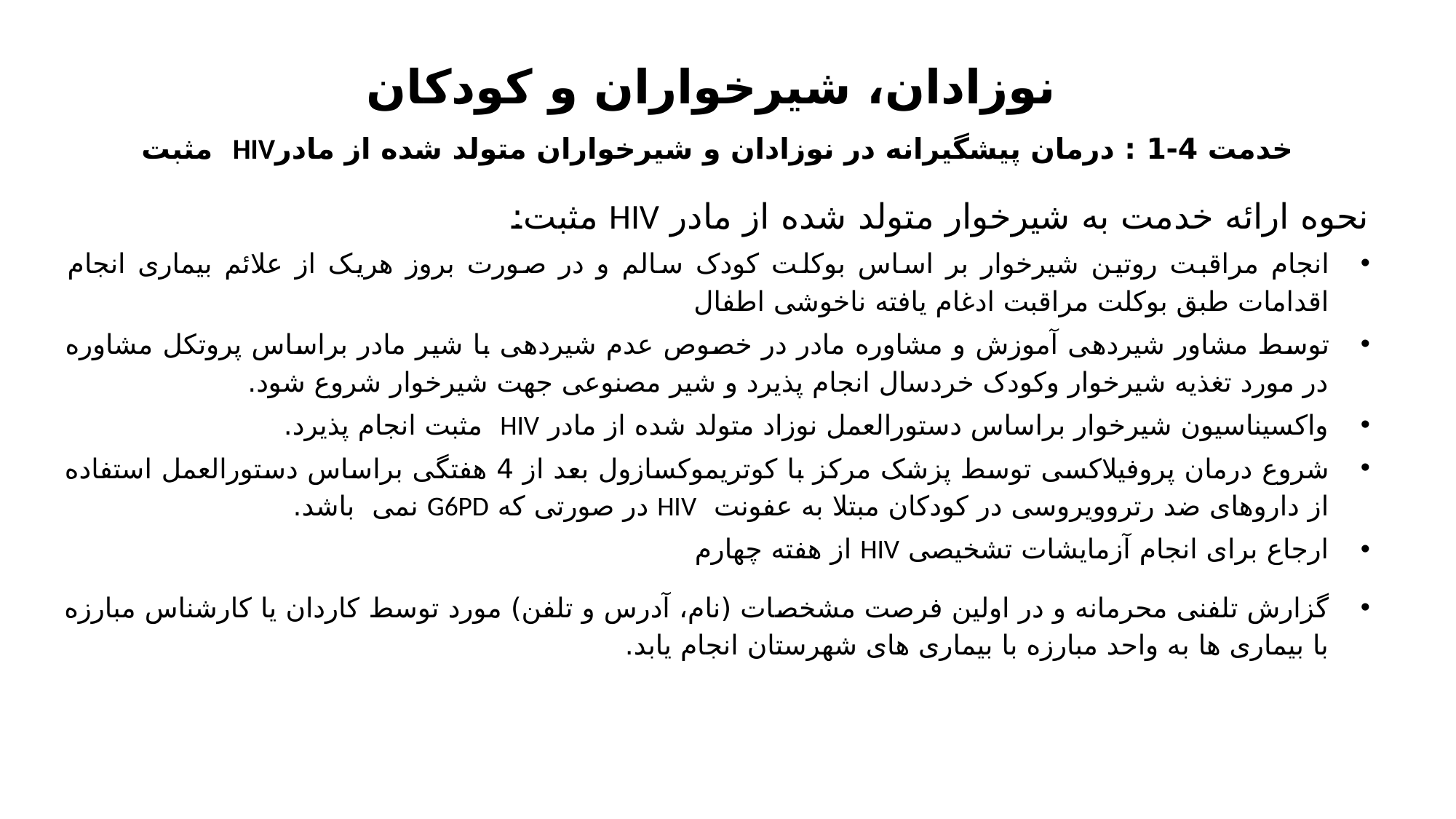

# نوزادان، شیرخواران و کودکان خدمت 4-1 : درمان پیشگیرانه در نوزادان و شیرخواران متولد شده از مادرHIV  مثبت
نحوه ارائه خدمت به شیرخوار متولد شده از مادر HIV مثبت:
انجام مراقبت روتین شیرخوار بر اساس بوکلت کودک سالم و در صورت بروز هریک از علائم بیماری انجام اقدامات طبق بوکلت مراقبت ادغام یافته ناخوشی اطفال
توسط مشاور شیردهی آموزش و مشاوره مادر در خصوص عدم شیردهی با شیر مادر براساس پروتکل مشاوره در مورد تغذیه شیرخوار وکودک خردسال انجام پذیرد و شیر مصنوعی جهت شیرخوار شروع شود.
واکسیناسیون شیرخوار براساس دستورالعمل نوزاد متولد شده از مادر HIV  مثبت انجام پذیرد.
شروع درمان پروفیلاکسی توسط پزشک مرکز با کوتریموکسازول بعد از 4 هفتگی براساس دستورالعمل استفاده از داروهای ضد رتروویروسی در کودکان مبتلا به عفونت  HIV در صورتی که G6PD نمی  باشد.
ارجاع برای انجام آزمایشات تشخیصی HIV از هفته چهارم
گزارش تلفنی محرمانه و در اولین فرصت مشخصات (نام، آدرس و تلفن) مورد توسط کاردان یا کارشناس مبارزه با بیماری ها به واحد مبارزه با بیماری های شهرستان انجام یابد.